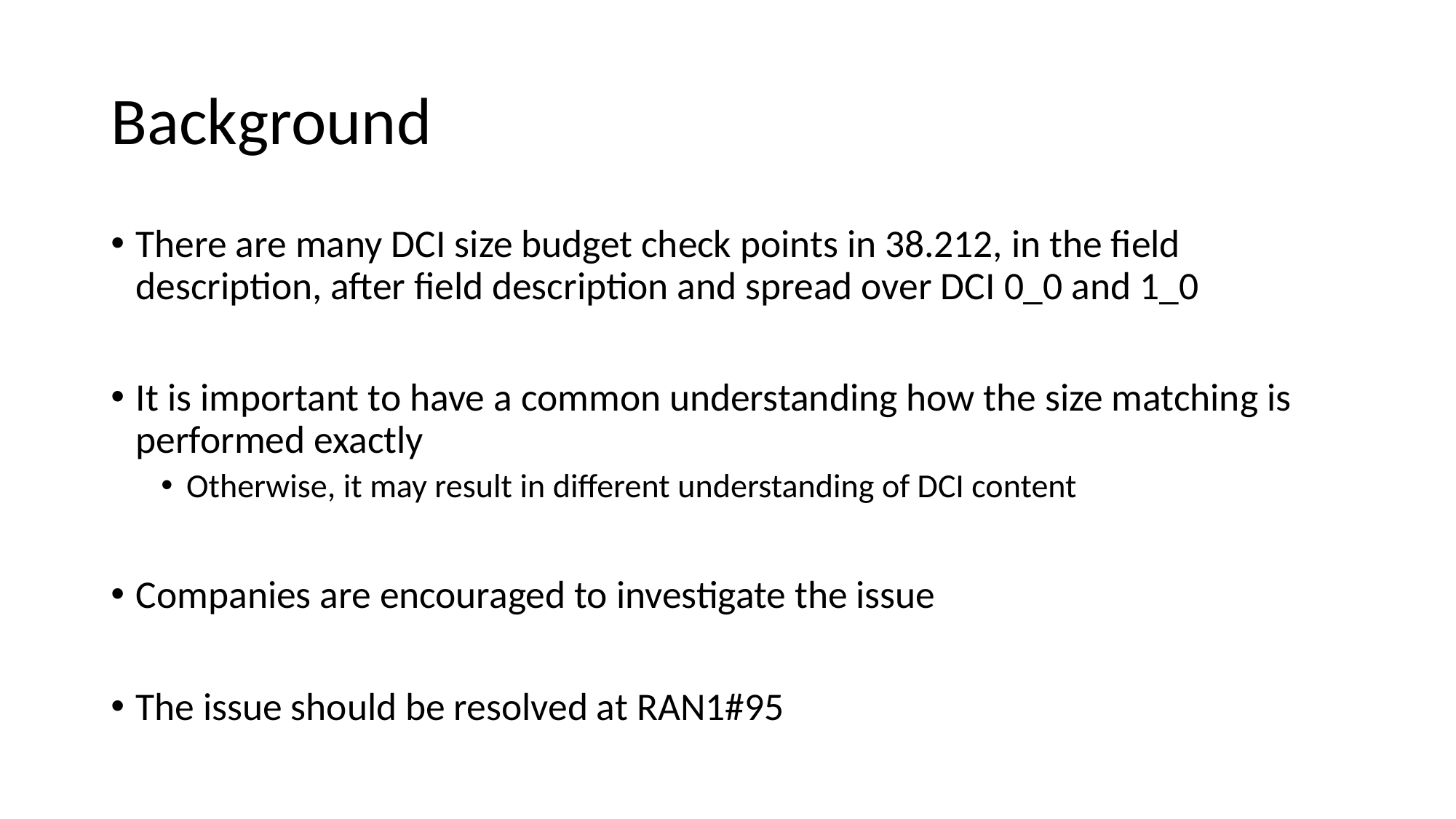

# Background
There are many DCI size budget check points in 38.212, in the field description, after field description and spread over DCI 0_0 and 1_0

It is important to have a common understanding how the size matching is performed exactly
Otherwise, it may result in different understanding of DCI content

Companies are encouraged to investigate the issue

The issue should be resolved at RAN1#95